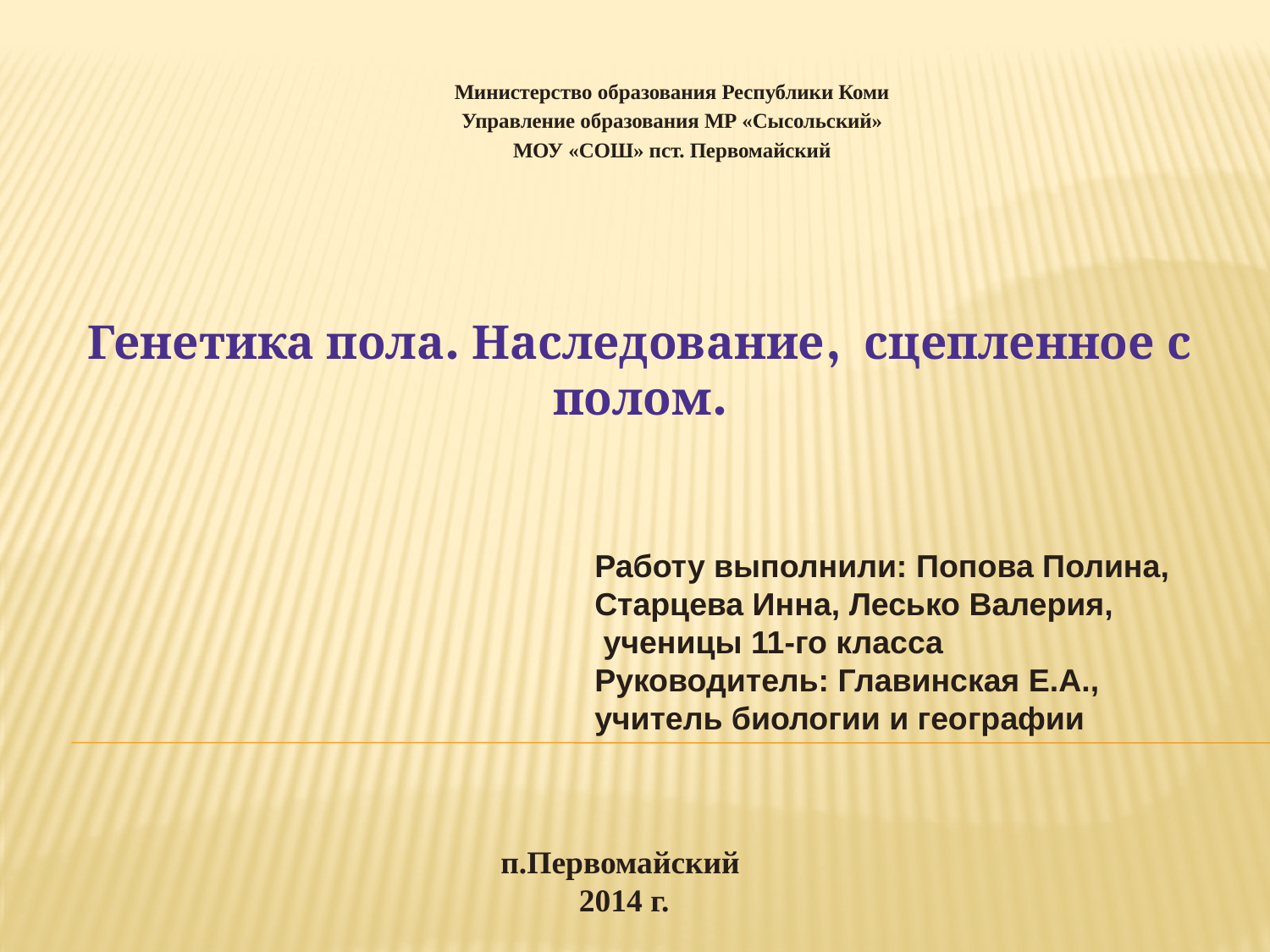

Министерство образования Республики Коми
 Управление образования МР «Сысольский»
МОУ «СОШ» пст. Первомайский

# Генетика пола. Наследование,  сцепленное с полом.
Работу выполнили: Попова Полина, Старцева Инна, Лесько Валерия,
 ученицы 11-го класса
Руководитель: Главинская Е.А.,
учитель биологии и географии
п.Первомайский
2014 г.